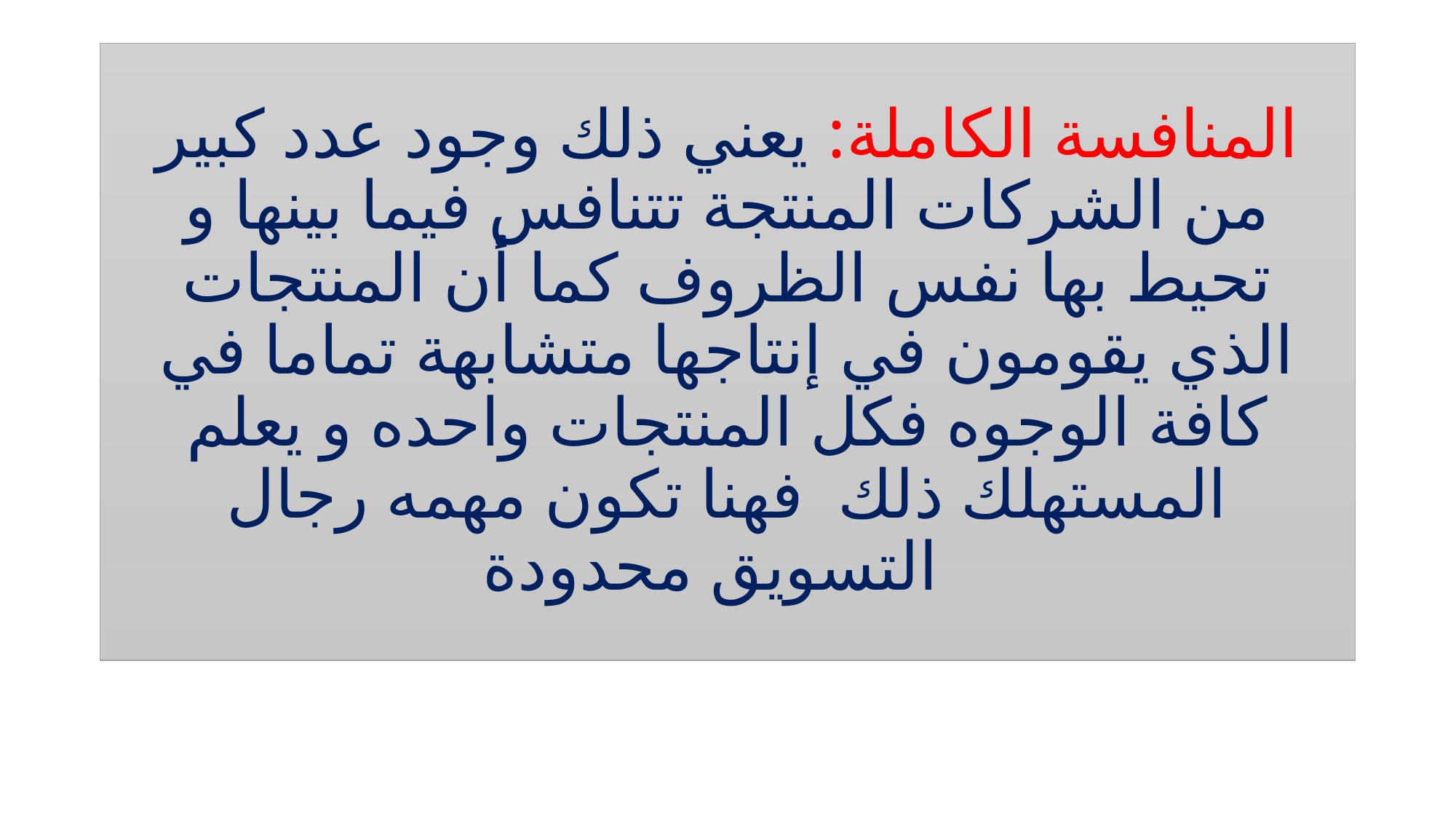

# المنافسة الكاملة: يعني ذلك وجود عدد كبير من الشركات المنتجة تتنافس فيما بينها و تحيط بها نفس الظروف كما أن المنتجات الذي يقومون في إنتاجها متشابهة تماما في كافة الوجوه فكل المنتجات واحده و يعلم المستهلك ذلك  فهنا تكون مهمه رجال التسويق محدودة